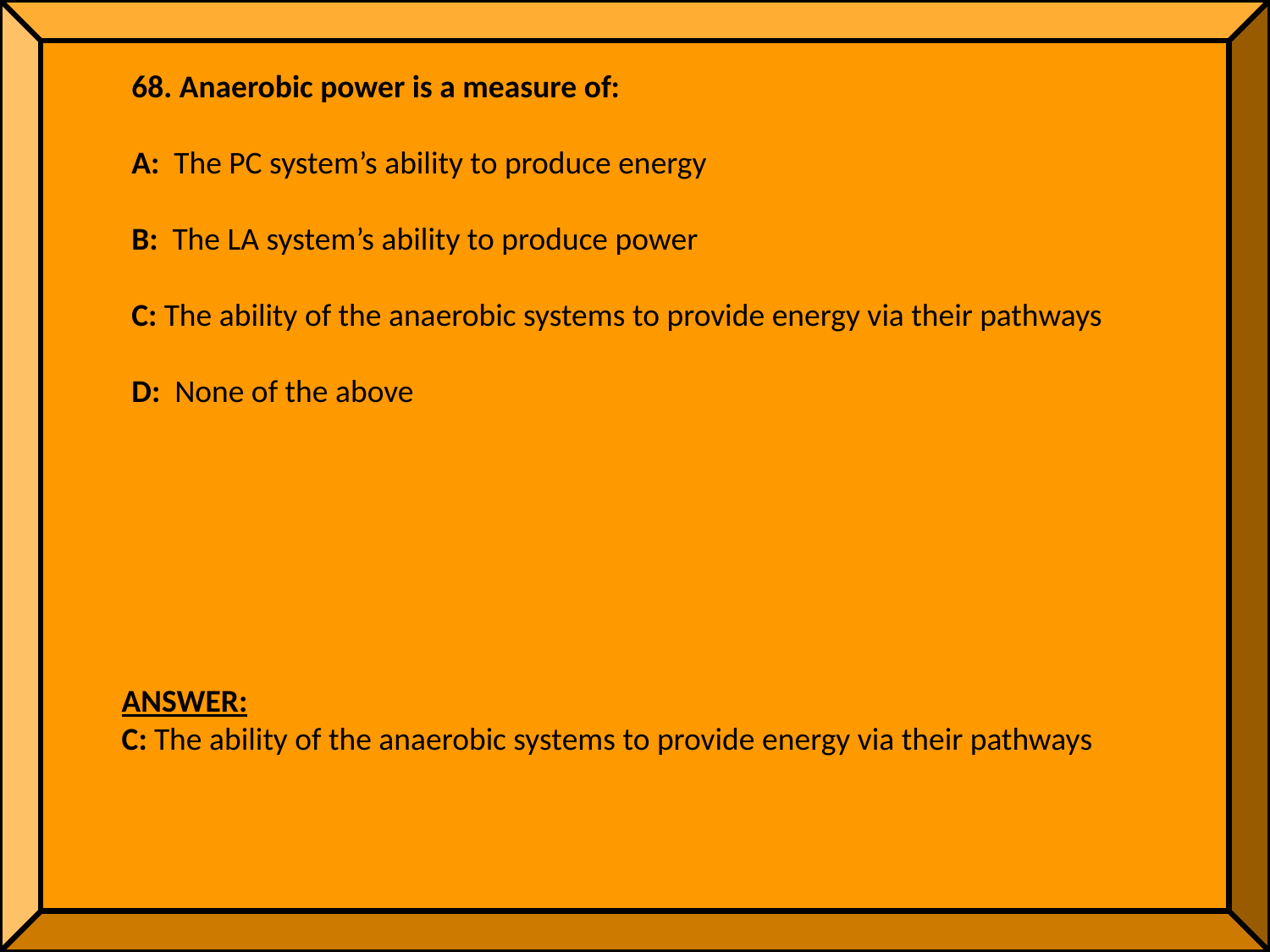

68. Anaerobic power is a measure of:

A:  The PC system’s ability to produce energy

B:  The LA system’s ability to produce power

C: The ability of the anaerobic systems to provide energy via their pathways

D:  None of the above

ANSWER:
C: The ability of the anaerobic systems to provide energy via their pathways